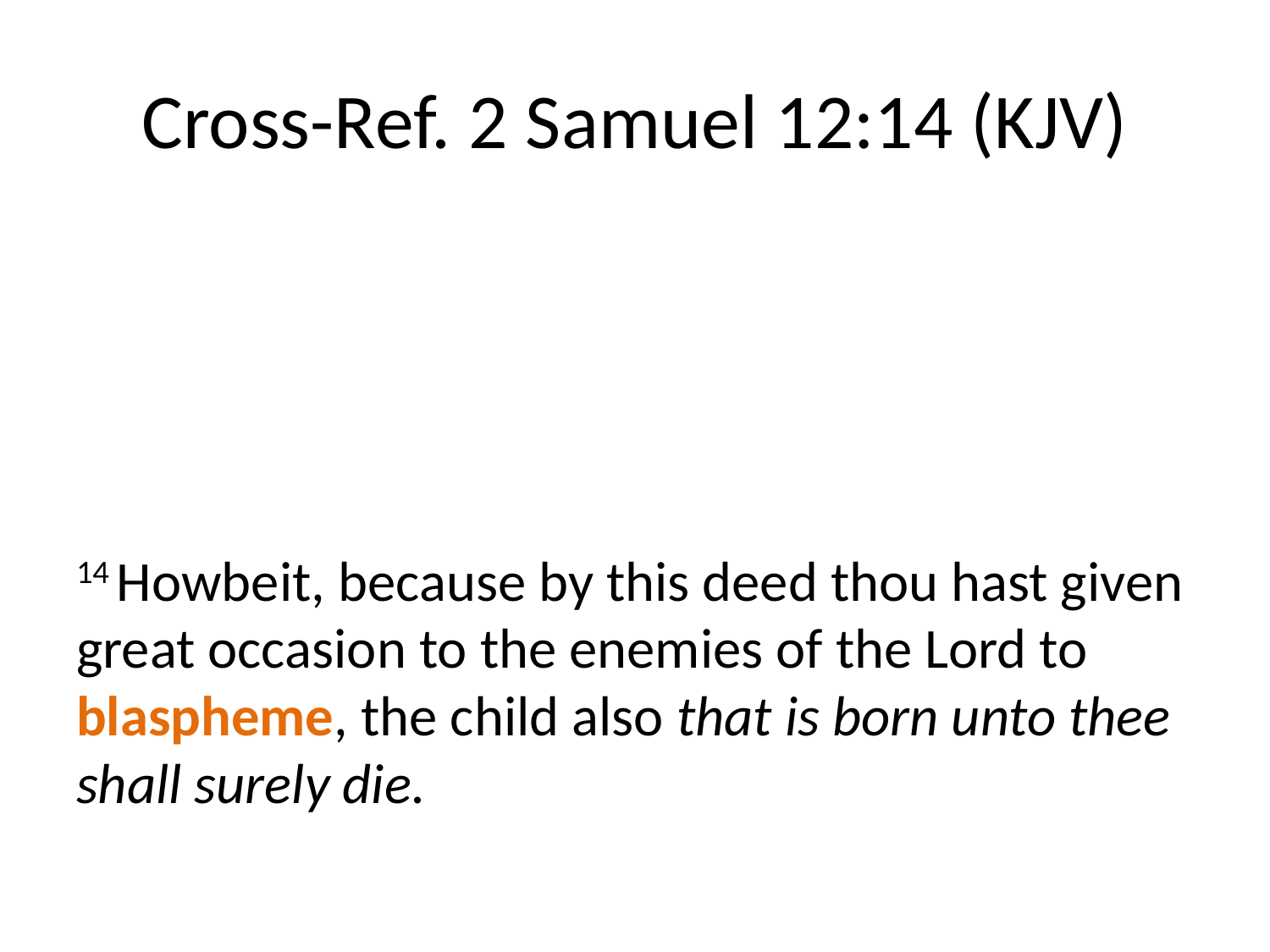

# Cross-Ref. 2 Samuel 12:14 (KJV)

14 Howbeit, because by this deed thou hast given great occasion to the enemies of the Lord to blaspheme, the child also that is born unto thee shall surely die.